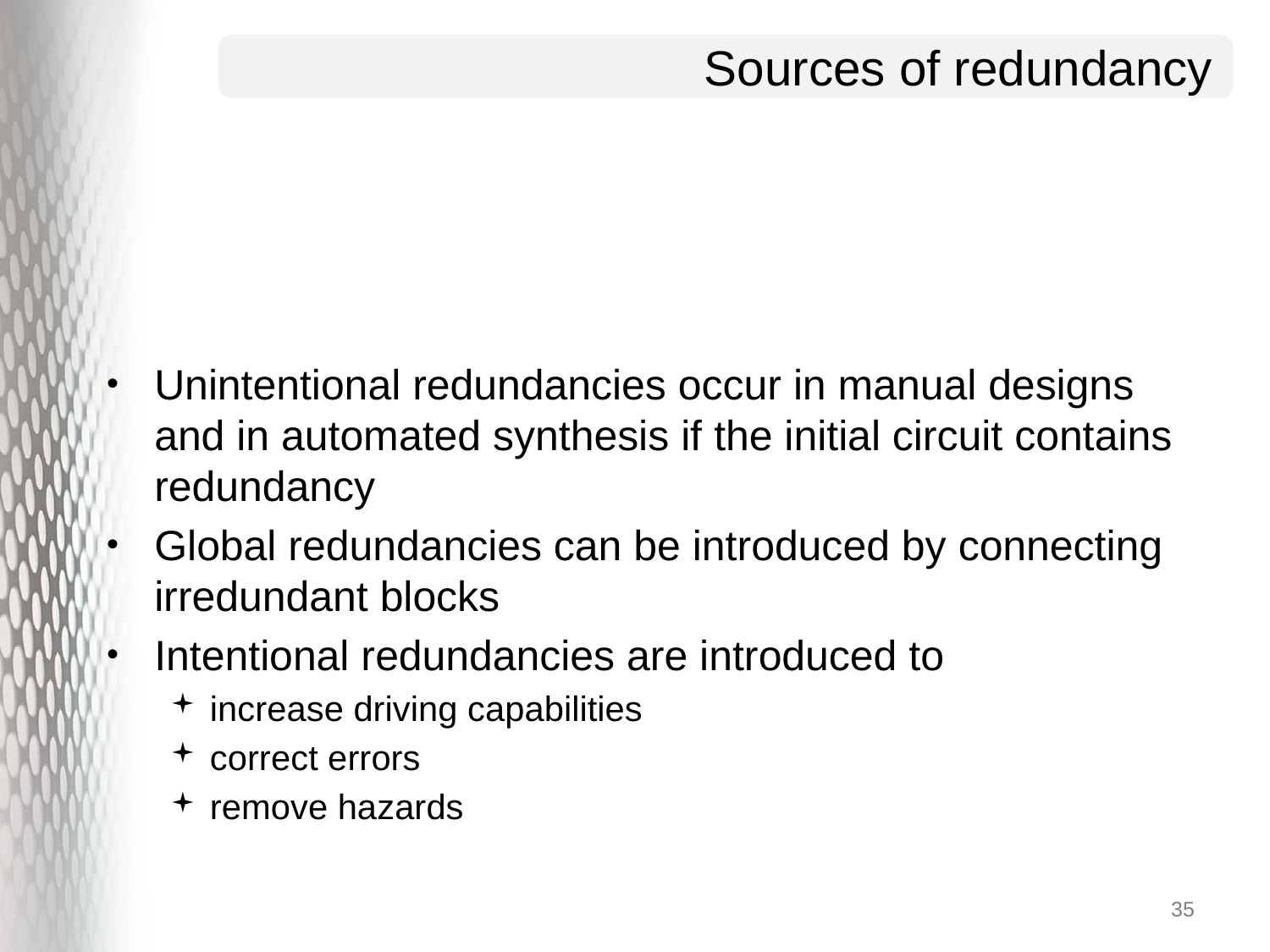

# Sources of redundancy
Unintentional redundancies occur in manual designs and in automated synthesis if the initial circuit contains redundancy
Global redundancies can be introduced by connecting irredundant blocks
Intentional redundancies are introduced to
increase driving capabilities
correct errors
remove hazards